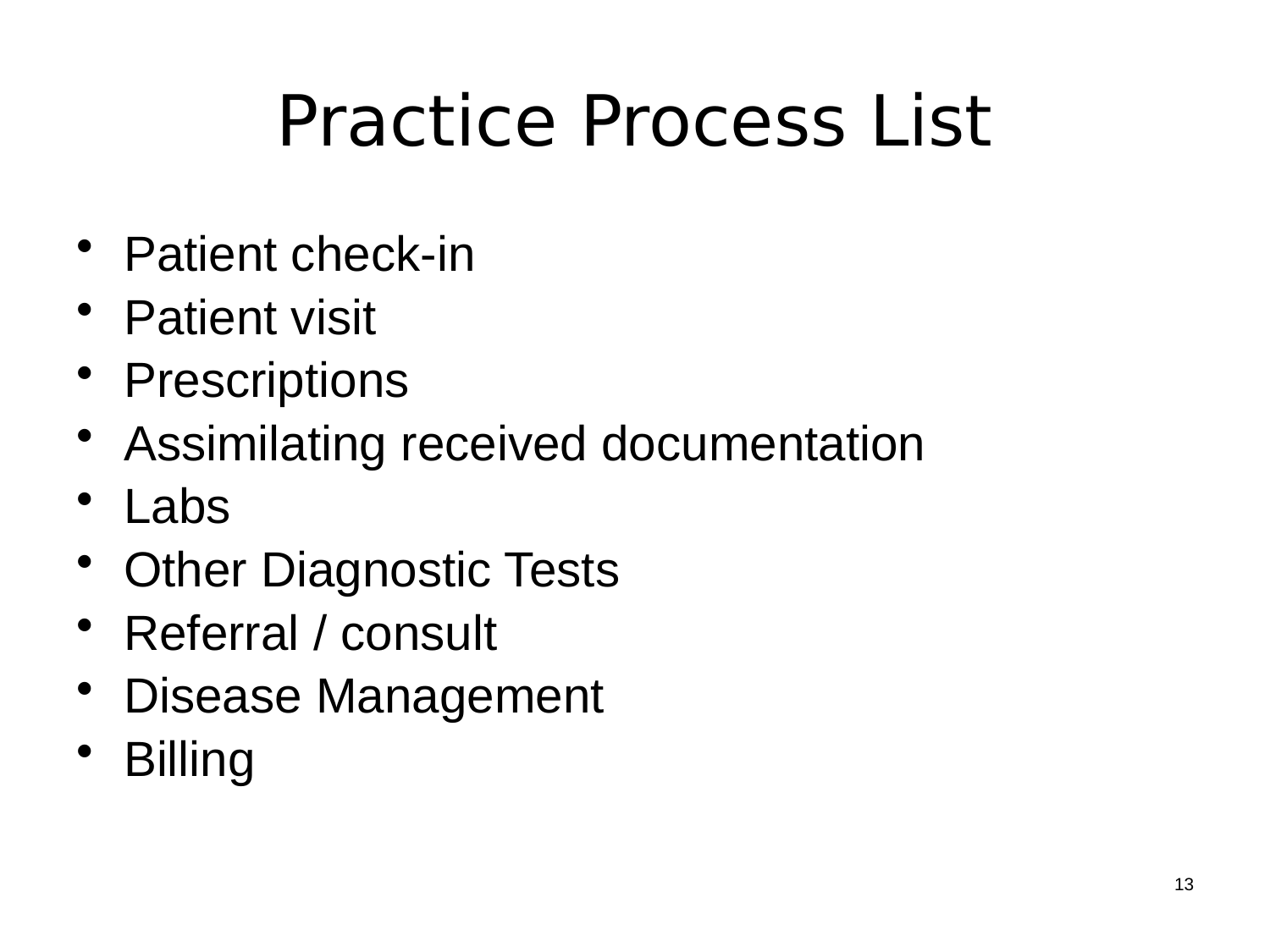

# Practice Process List
Patient check-in
Patient visit
Prescriptions
Assimilating received documentation
Labs
Other Diagnostic Tests
Referral / consult
Disease Management
Billing
13